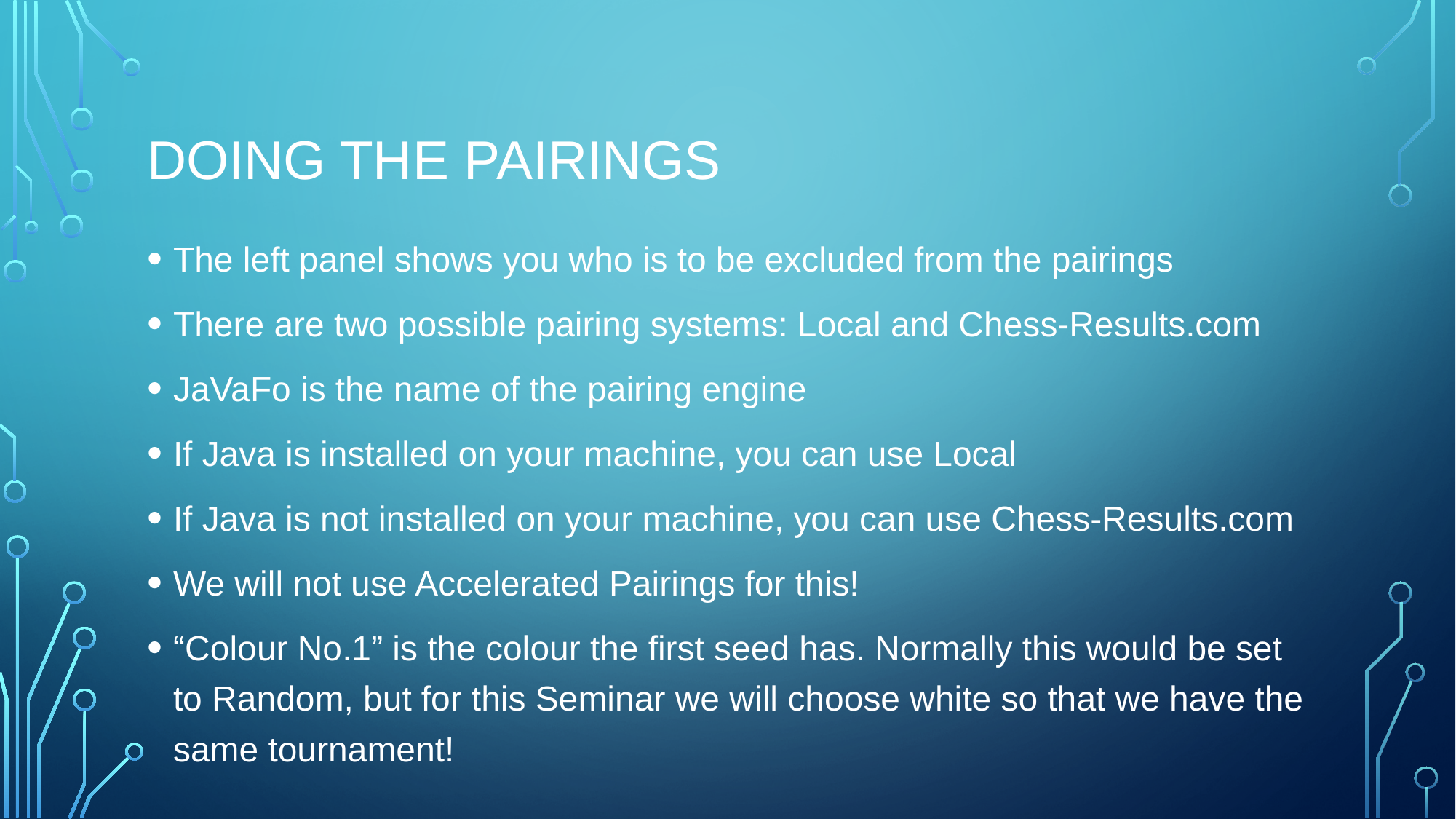

# Doing the pairings
The left panel shows you who is to be excluded from the pairings
There are two possible pairing systems: Local and Chess-Results.com
JaVaFo is the name of the pairing engine
If Java is installed on your machine, you can use Local
If Java is not installed on your machine, you can use Chess-Results.com
We will not use Accelerated Pairings for this!
“Colour No.1” is the colour the first seed has. Normally this would be set to Random, but for this Seminar we will choose white so that we have the same tournament!